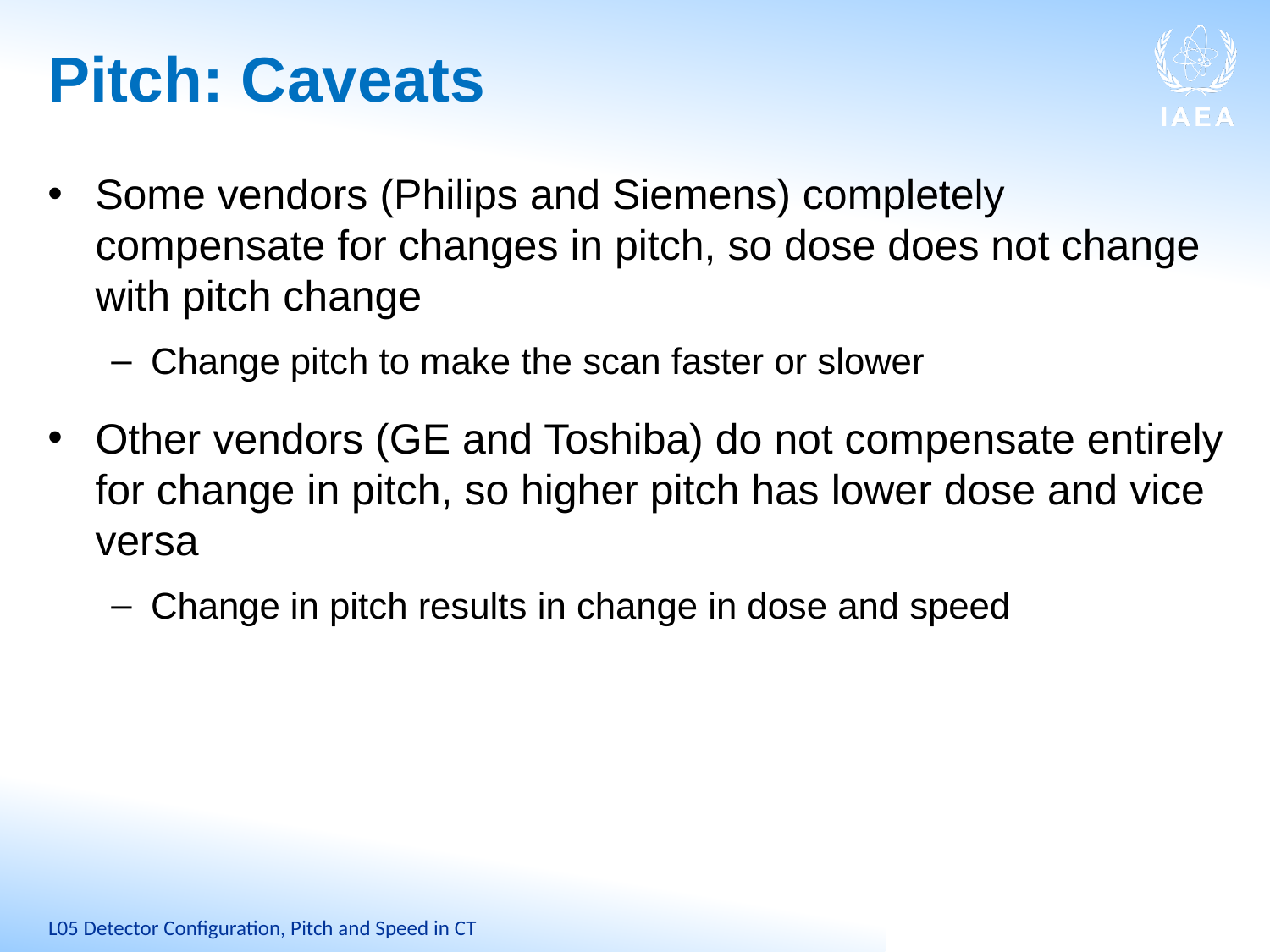

# Pitch: Caveats
Some vendors (Philips and Siemens) completely compensate for changes in pitch, so dose does not change with pitch change
Change pitch to make the scan faster or slower
Other vendors (GE and Toshiba) do not compensate entirely for change in pitch, so higher pitch has lower dose and vice versa
Change in pitch results in change in dose and speed